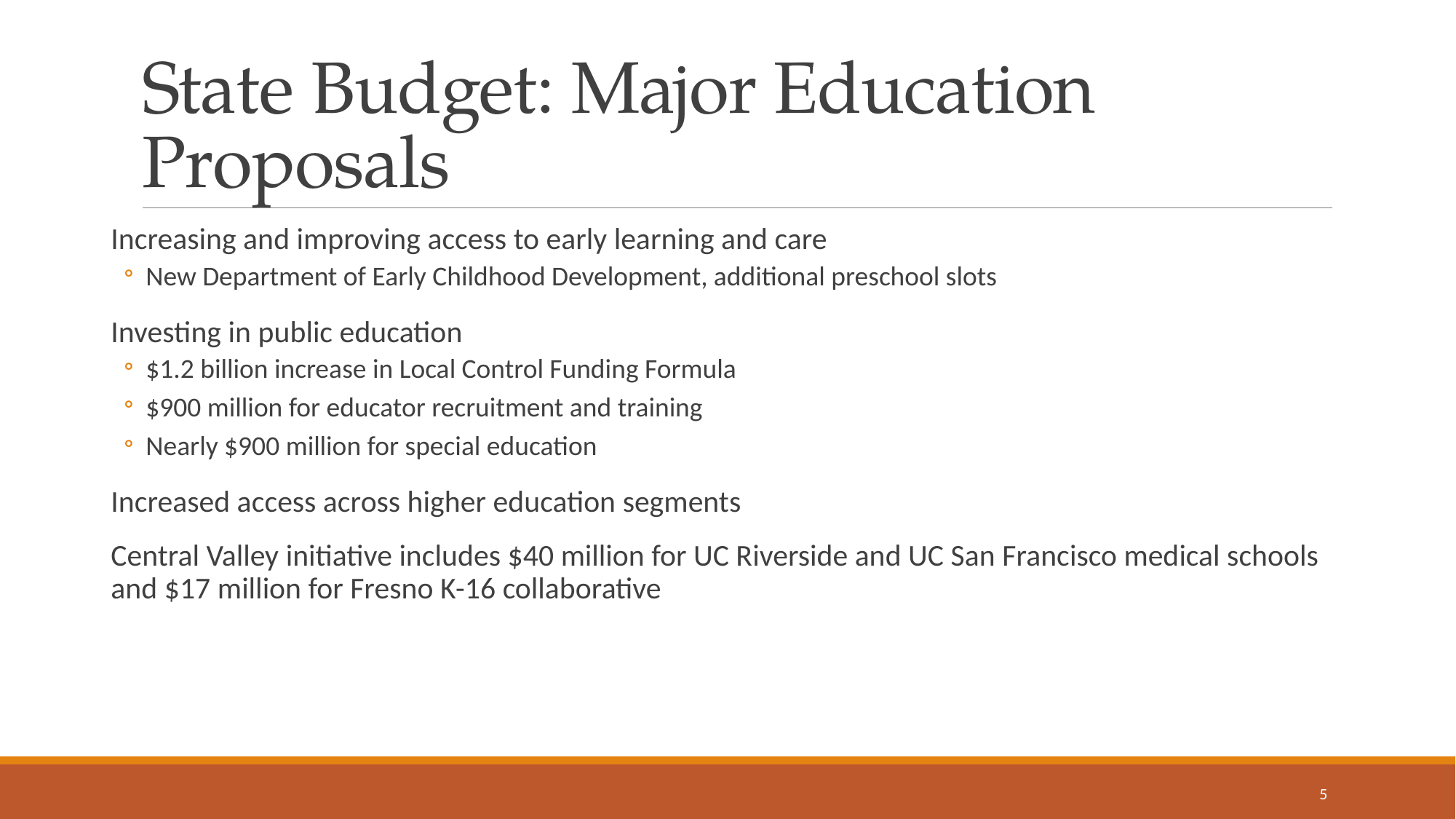

# State Budget: Major Education Proposals
Increasing and improving access to early learning and care
New Department of Early Childhood Development, additional preschool slots
Investing in public education
$1.2 billion increase in Local Control Funding Formula
$900 million for educator recruitment and training
Nearly $900 million for special education
Increased access across higher education segments
Central Valley initiative includes $40 million for UC Riverside and UC San Francisco medical schools and $17 million for Fresno K-16 collaborative
5